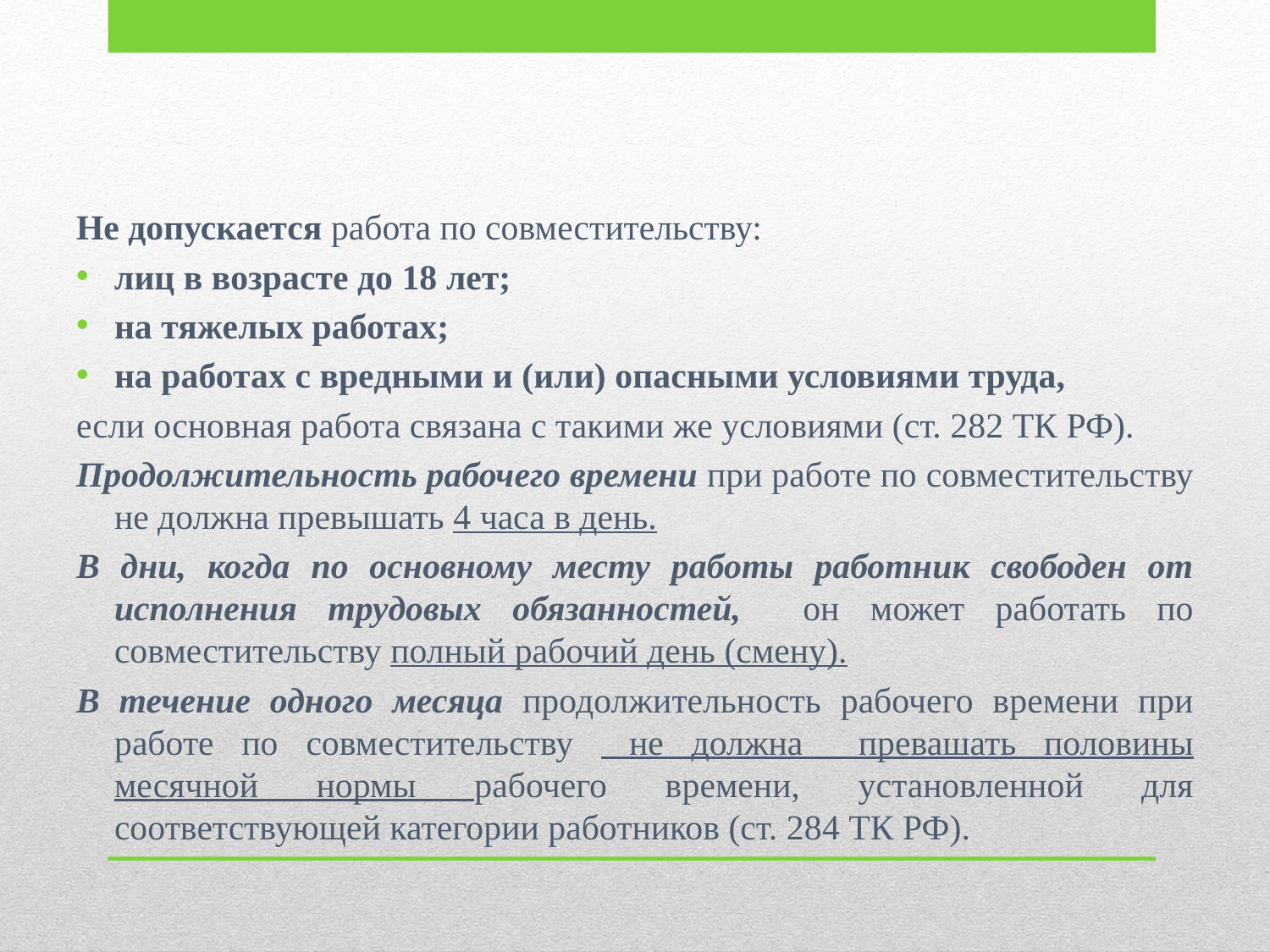

Не допускается работа по совместительству:
лиц в возрасте до 18 лет;
на тяжелых работах;
на работах с вредными и (или) опасными условиями труда,
если основная работа связана с такими же условиями (ст. 282 ТК РФ).
Продолжительность рабочего времени при работе по совместительству не должна превышать 4 часа в день.
В дни, когда по основному месту работы работник свободен от исполнения трудовых обязанностей,  он может работать по совместительству полный рабочий день (смену).
В течение одного месяца продолжительность рабочего времени при работе по совместительству  не должна  превашать половины месячной нормы рабочего времени, установленной для соответствующей категории работников (ст. 284 ТК РФ).